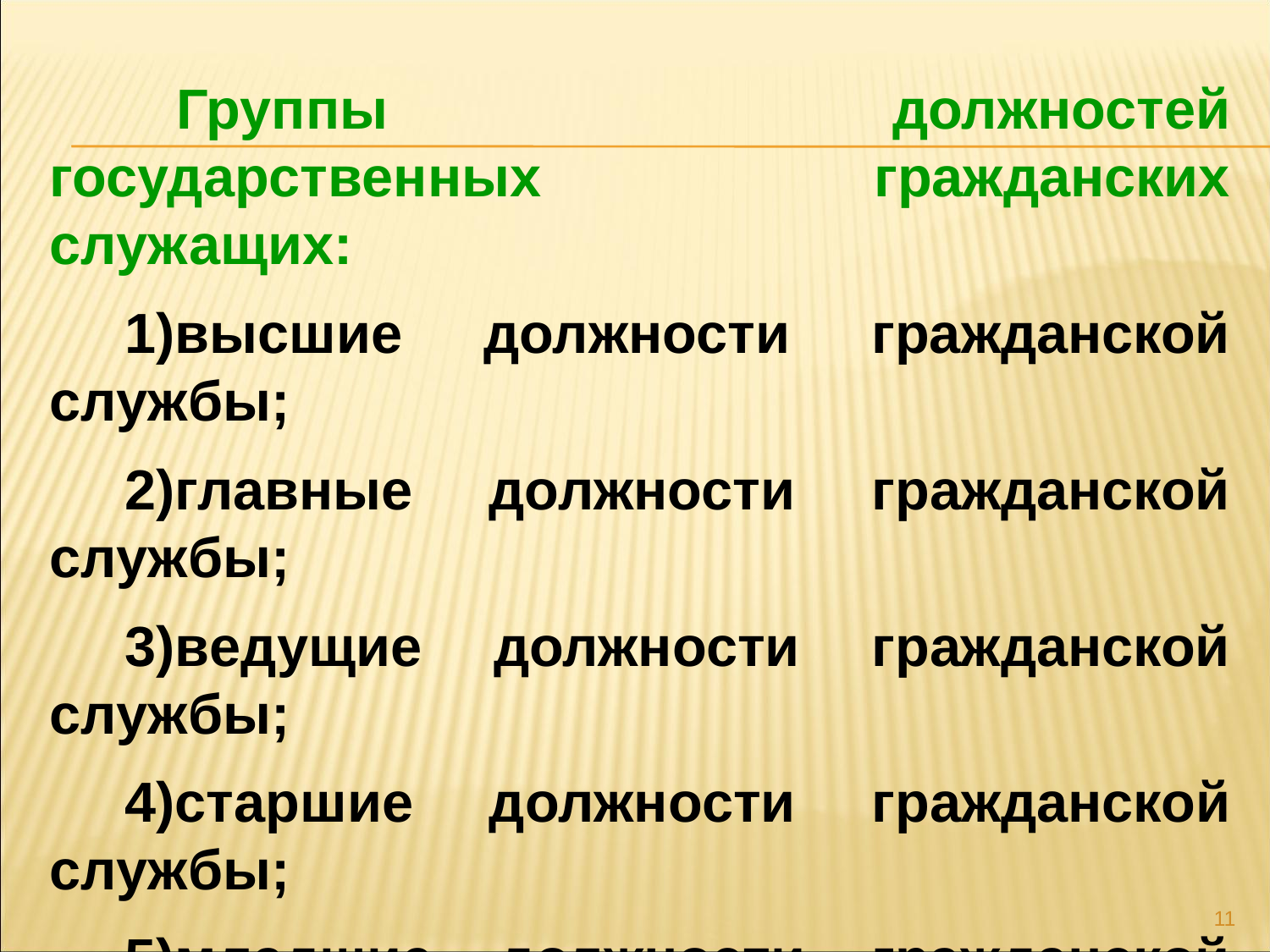

Группы должностей государственных гражданских служащих:
1)высшие должности гражданской службы;
2)главные должности гражданской службы;
3)ведущие должности гражданской службы;
4)старшие должности гражданской службы;
5)младшие должности гражданской службы.

11